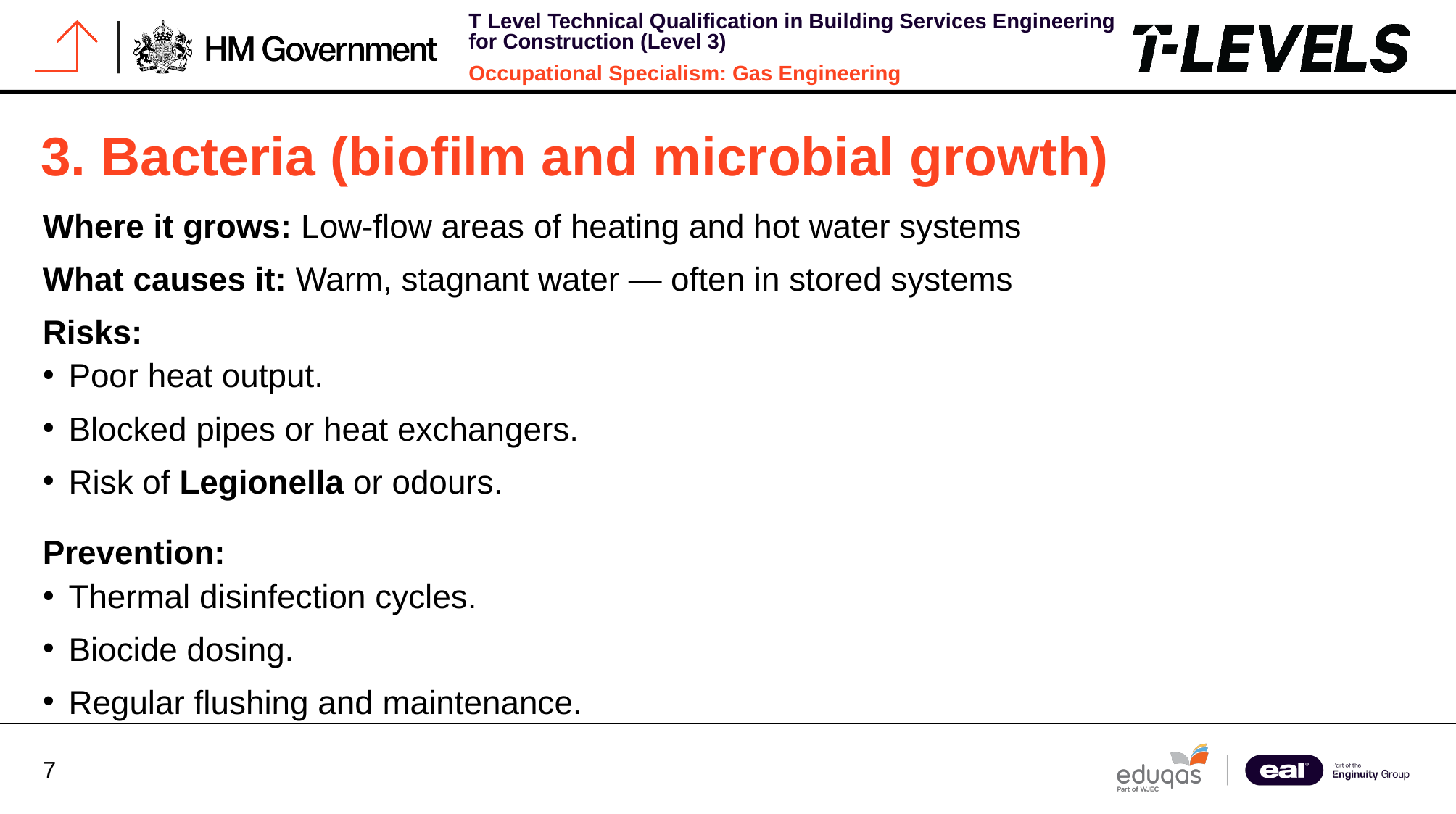

# 3. Bacteria (biofilm and microbial growth)
Where it grows: Low-flow areas of heating and hot water systems
What causes it: Warm, stagnant water — often in stored systems
Risks:
Poor heat output.
Blocked pipes or heat exchangers.
Risk of Legionella or odours.
Prevention:
Thermal disinfection cycles.
Biocide dosing.
Regular flushing and maintenance.